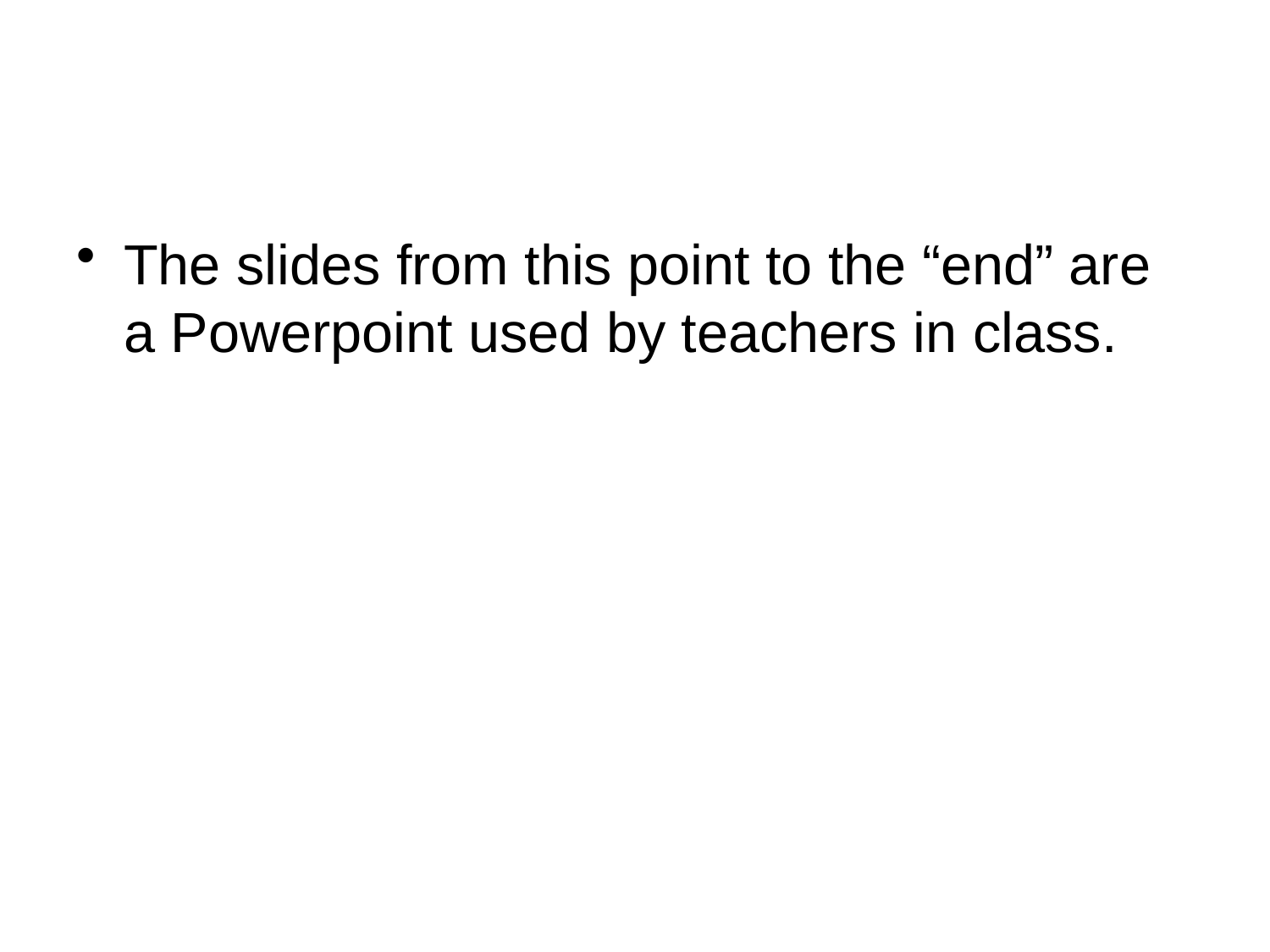

The slides from this point to the “end” are a Powerpoint used by teachers in class.